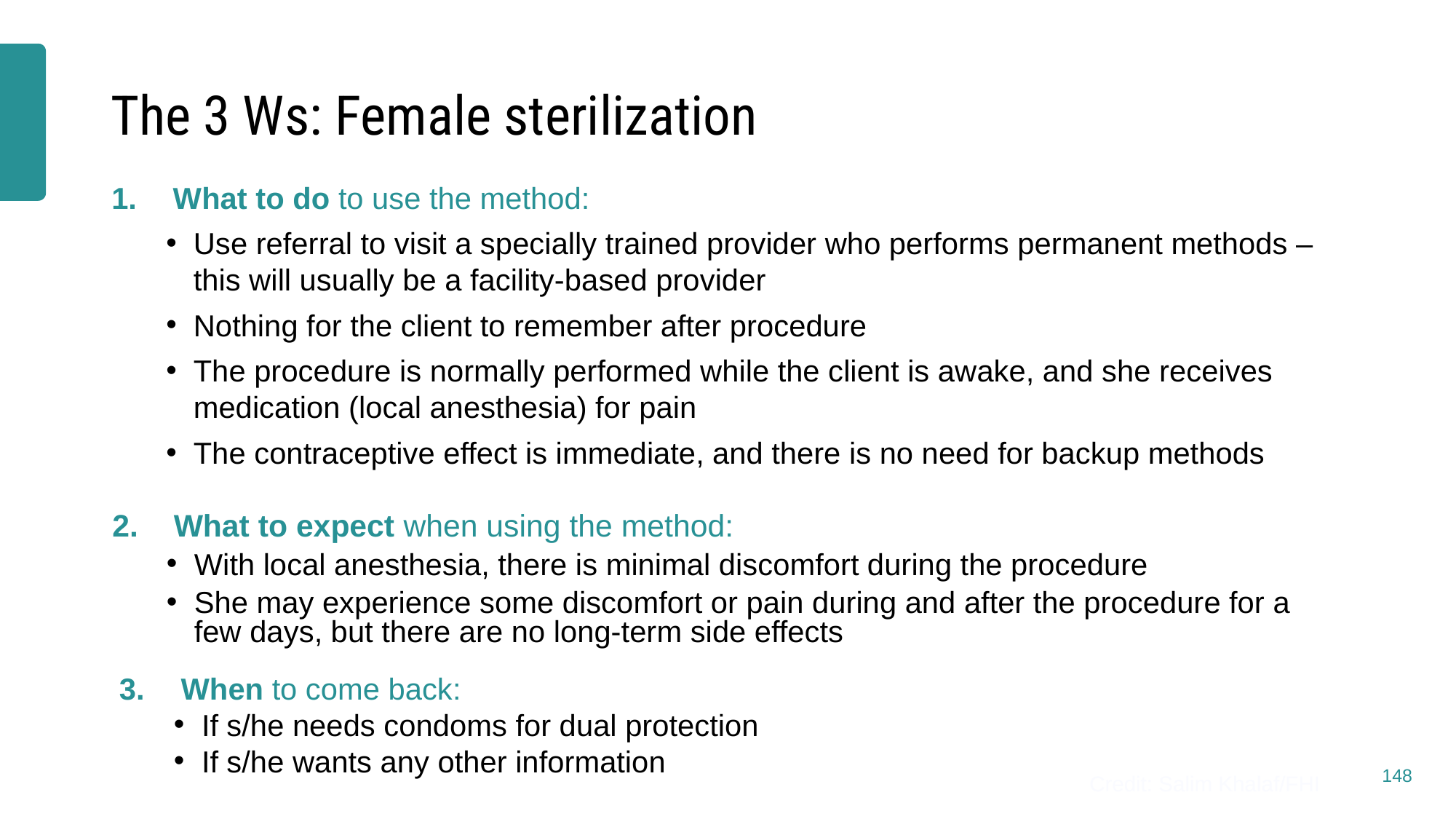

# The 3 Ws: Female sterilization
What to do to use the method:
Use referral to visit a specially trained provider who performs permanent methods – this will usually be a facility-based provider
Nothing for the client to remember after procedure
The procedure is normally performed while the client is awake, and she receives medication (local anesthesia) for pain
The contraceptive effect is immediate, and there is no need for backup methods

What to expect when using the method:
With local anesthesia, there is minimal discomfort during the procedure
She may experience some discomfort or pain during and after the procedure for a few days, but there are no long-term side effects
When to come back:
If s/he needs condoms for dual protection
If s/he wants any other information
148
Credit: Salim Khalaf/FHI